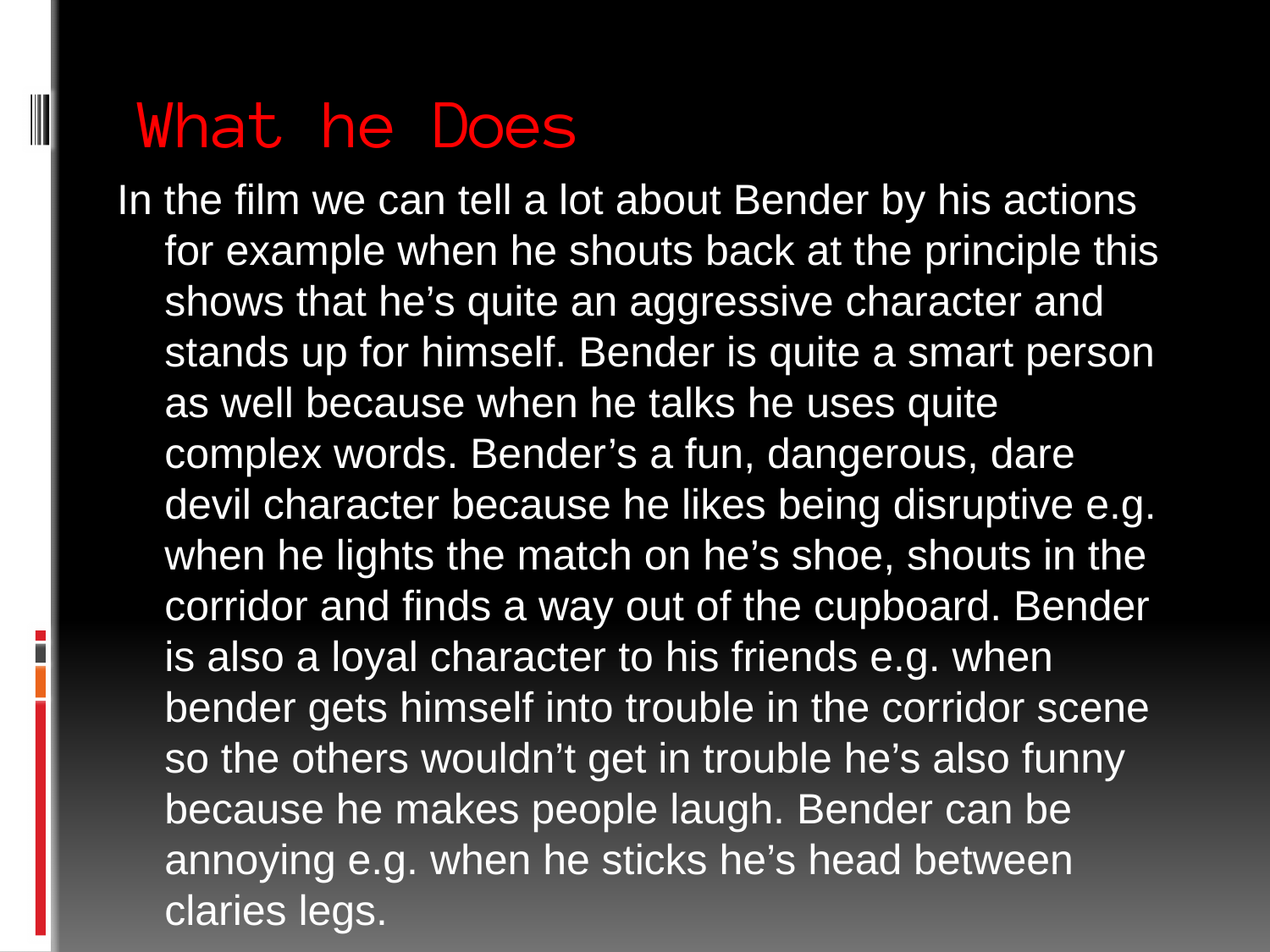

# What he Does
In the film we can tell a lot about Bender by his actions for example when he shouts back at the principle this shows that he’s quite an aggressive character and stands up for himself. Bender is quite a smart person as well because when he talks he uses quite complex words. Bender’s a fun, dangerous, dare devil character because he likes being disruptive e.g. when he lights the match on he’s shoe, shouts in the corridor and finds a way out of the cupboard. Bender is also a loyal character to his friends e.g. when bender gets himself into trouble in the corridor scene so the others wouldn’t get in trouble he’s also funny because he makes people laugh. Bender can be annoying e.g. when he sticks he’s head between claries legs.